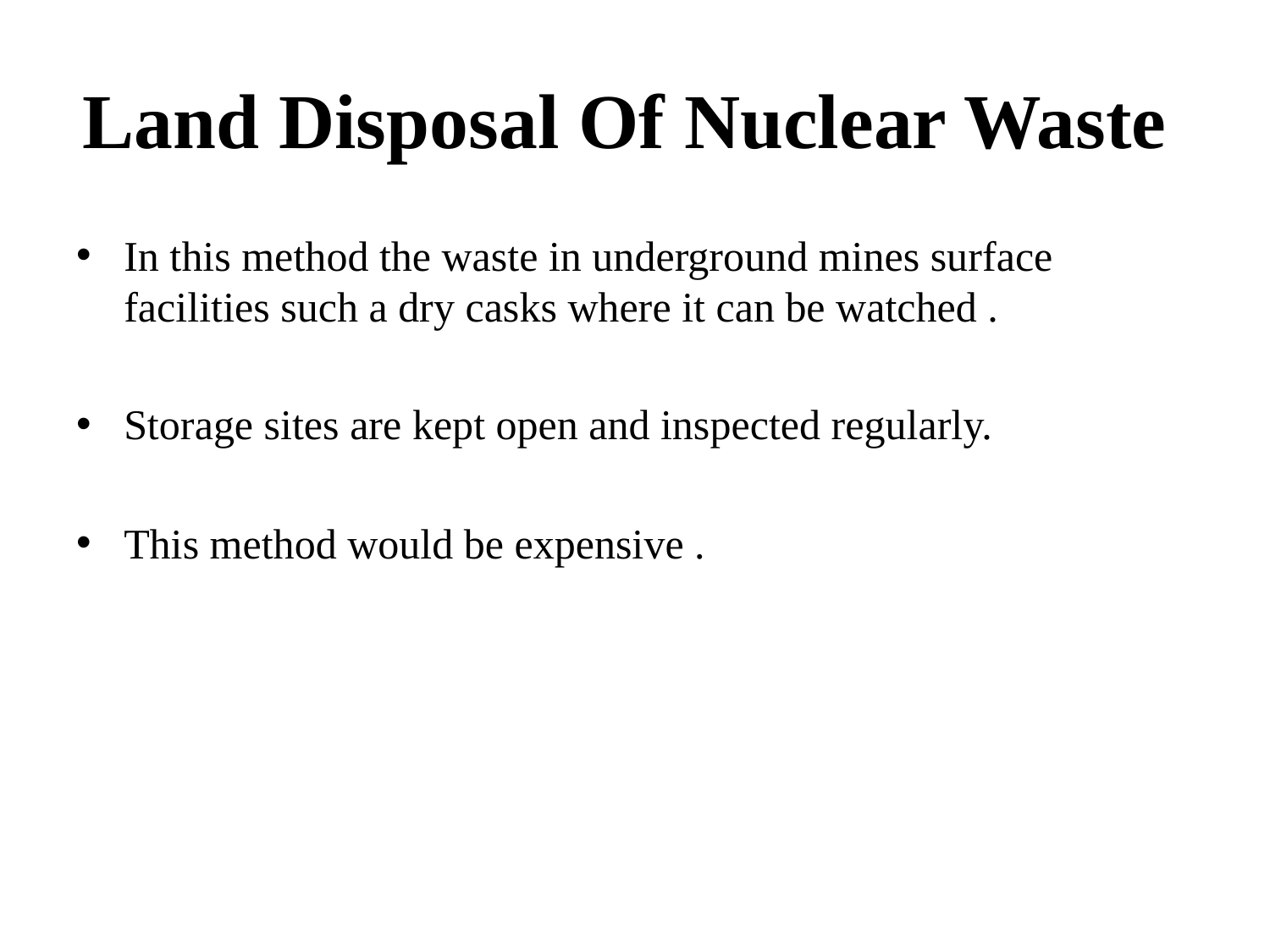

# Land Disposal Of Nuclear Waste
In this method the waste in underground mines surface facilities such a dry casks where it can be watched .

Storage sites are kept open and inspected regularly.

This method would be expensive .